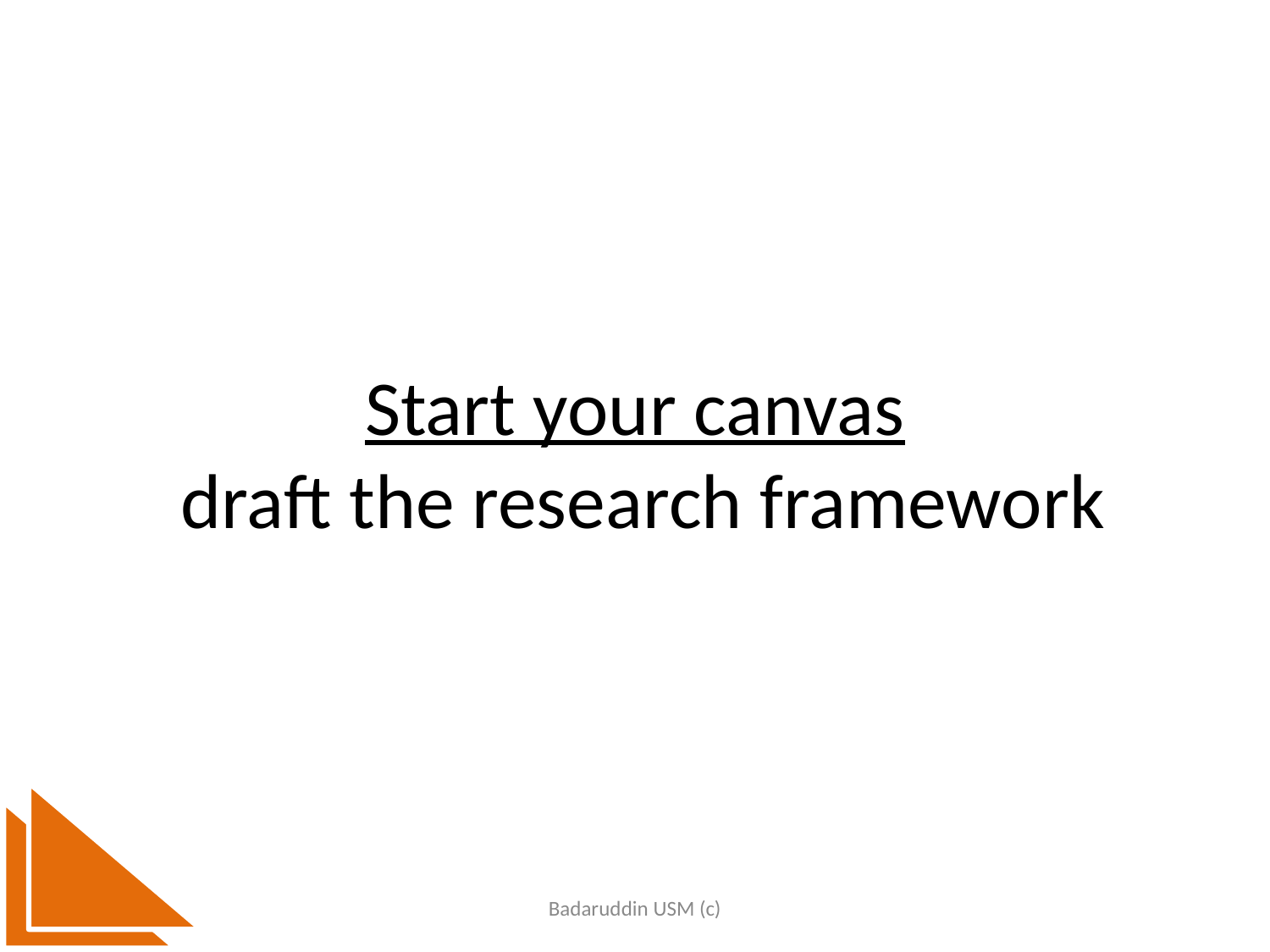

# Start your canvas draft the research framework
Badaruddin USM (c)